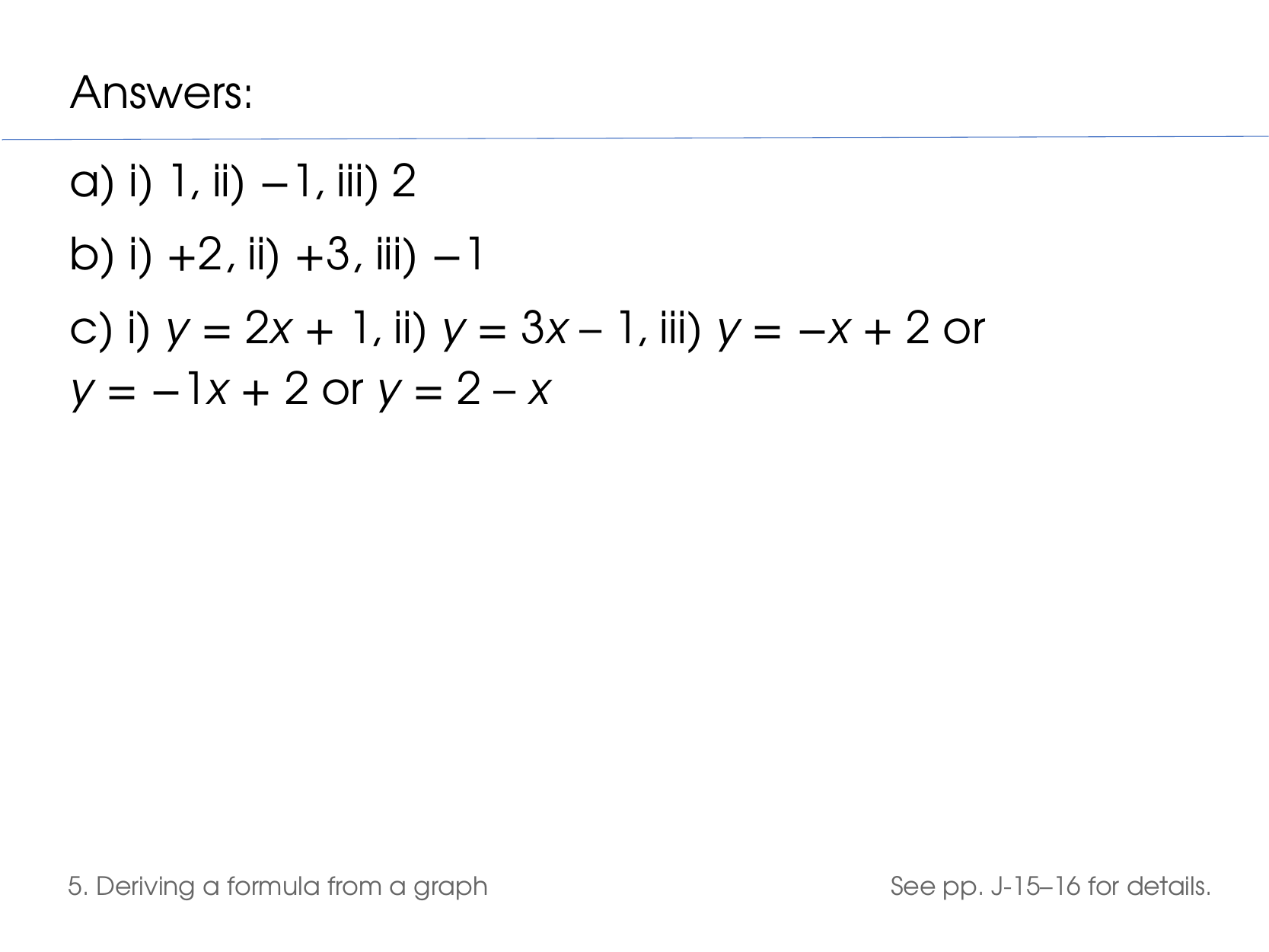

Answers:
a) i) 1, ii) −1, iii) 2
b) i) +2, ii) +3, iii) −1
c) i) y = 2x + 1, ii) y = 3x – 1, iii) y = −x + 2 or y = −1x + 2 or y = 2 – x
5. Deriving a formula from a graph
See pp. J-15–16 for details.